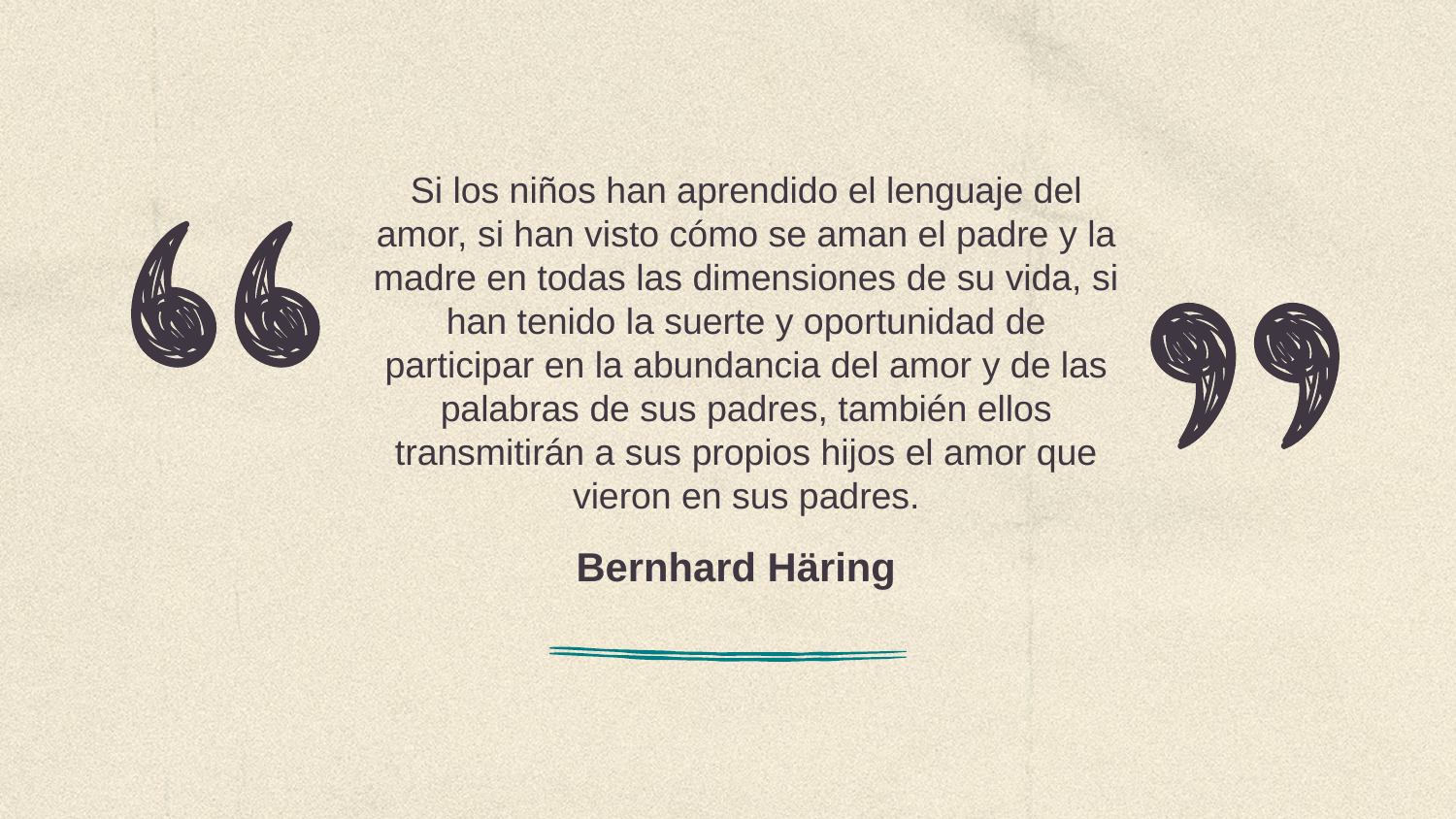

Si los niños han aprendido el lenguaje del amor, si han visto cómo se aman el padre y la madre en todas las dimensiones de su vida, si han tenido la suerte y oportunidad de participar en la abundancia del amor y de las palabras de sus padres, también ellos transmitirán a sus propios hijos el amor que vieron en sus padres.

# Bernhard Häring